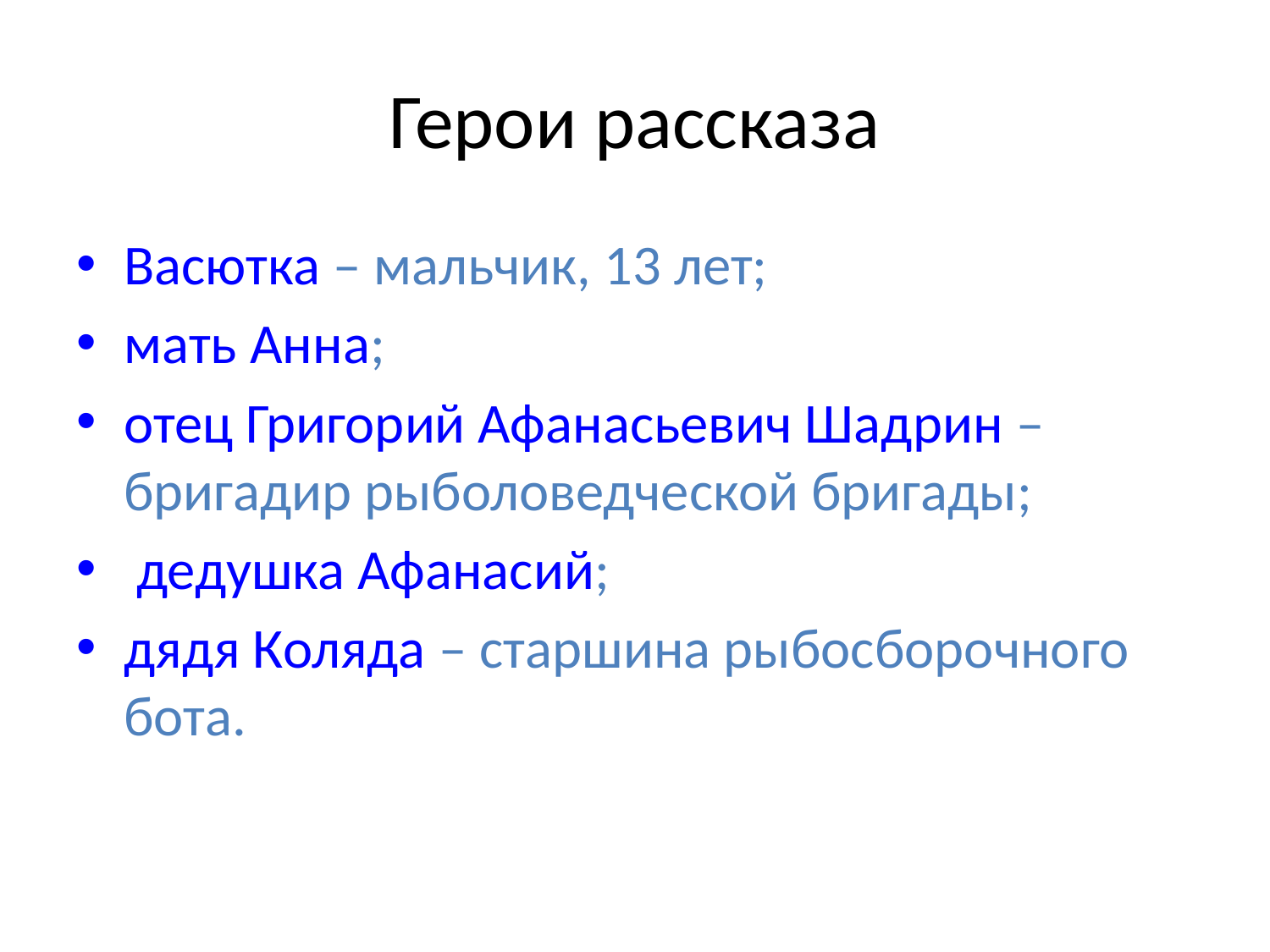

# Герои рассказа
Васютка – мальчик, 13 лет;
мать Анна;
отец Григорий Афанасьевич Шадрин – бригадир рыболоведческой бригады;
 дедушка Афанасий;
дядя Коляда – старшина рыбосборочного бота.